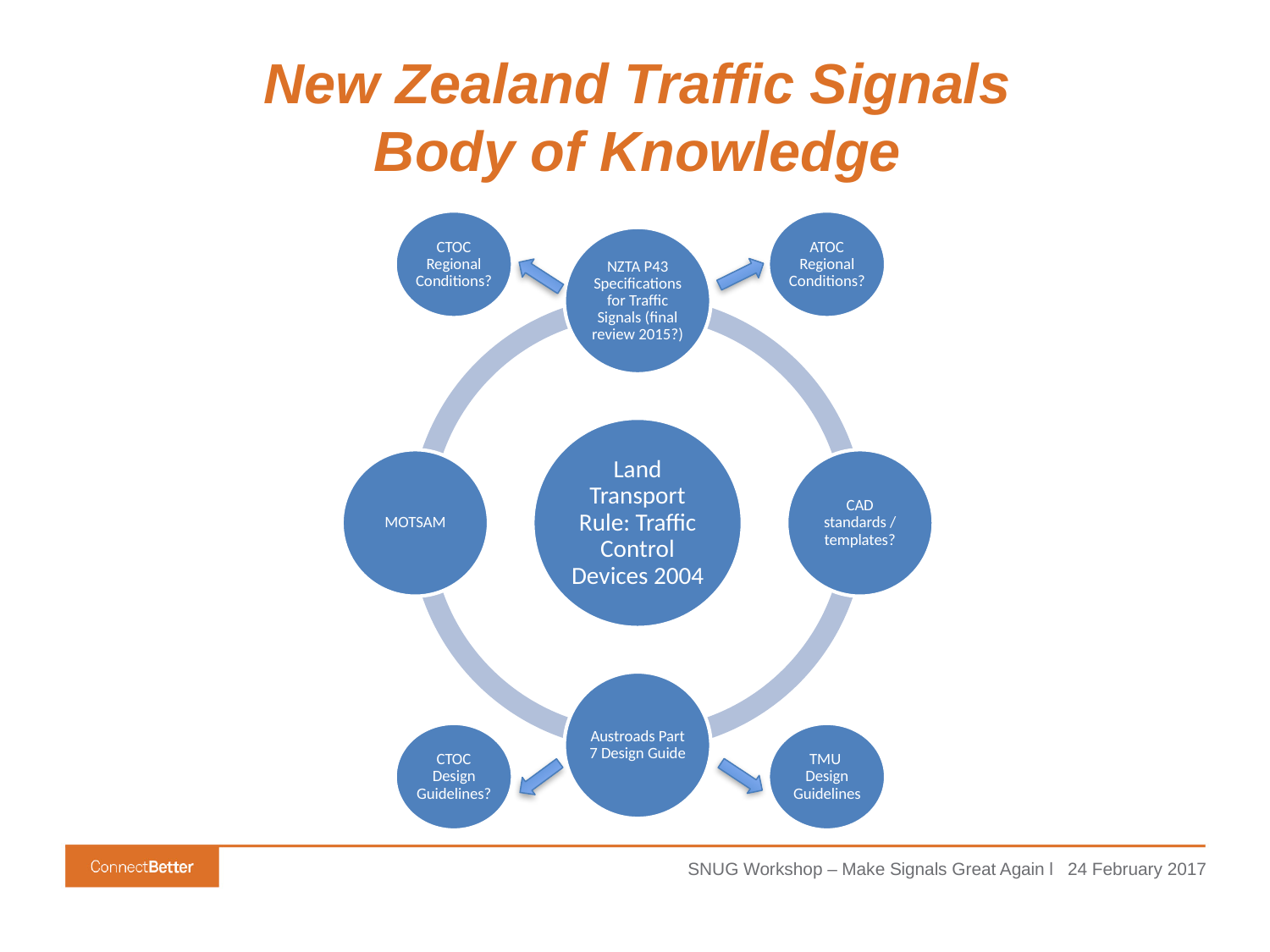

# New Zealand Traffic Signals Body of Knowledge

CTOC Regional Conditions?

ATOC Regional Conditions?
Land Transport Rule: Traffic Control Devices 2004
NZTA P43 Specifications for Traffic Signals (final review 2015?)
CAD standards / templates?
Austroads Part 7 Design Guide
MOTSAM

CTOC Design Guidelines?

TMU  Design Guidelines